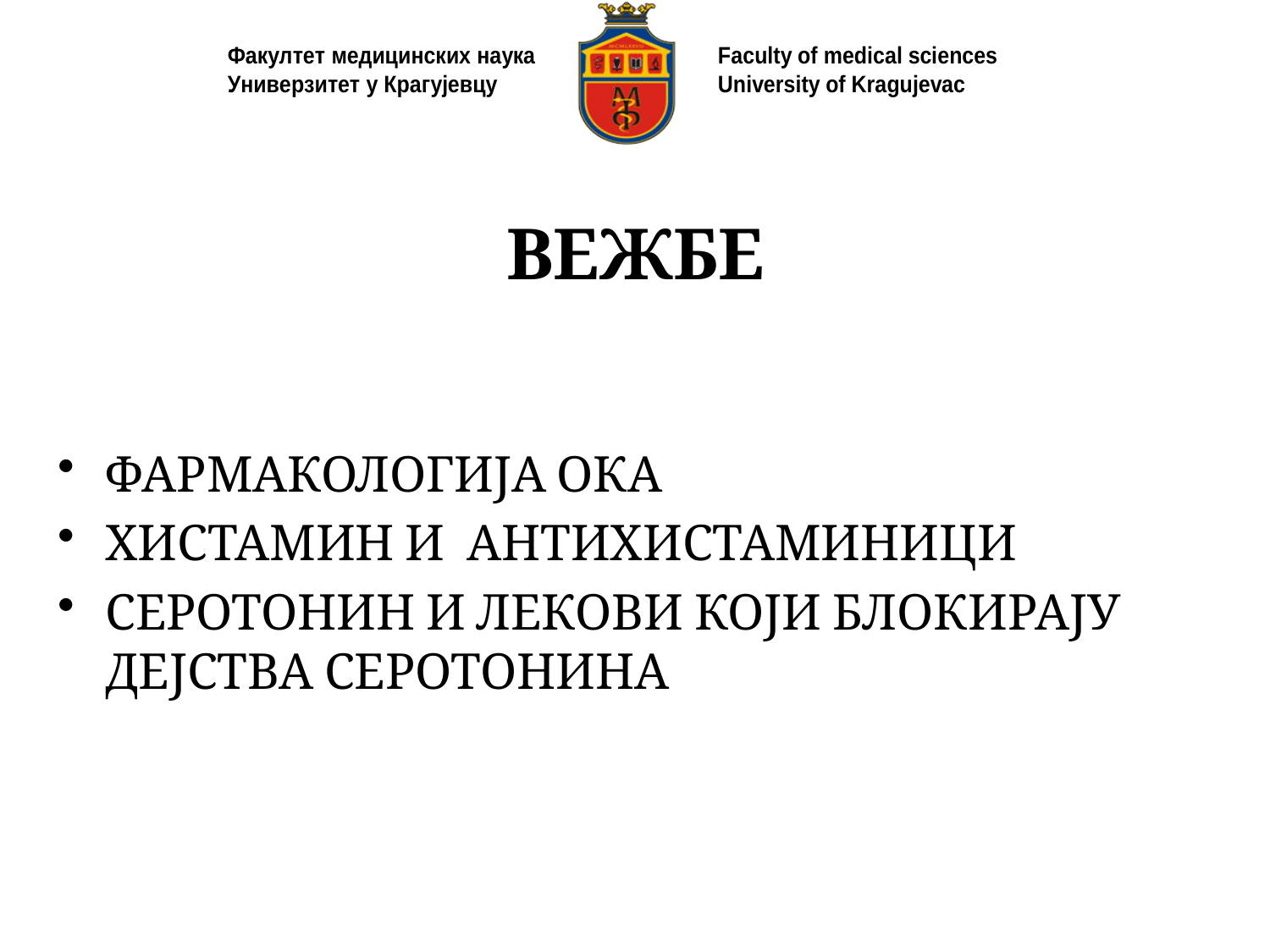

# ВЕЖБЕ
ФАРМАКОЛОГИЈА ОКА
ХИСТАМИН И  АНТИХИСТАМИНИЦИ
СЕРОТОНИН И ЛЕКОВИ КОЈИ БЛОКИРАЈУ ДЕЈСТВА СЕРОТОНИНА